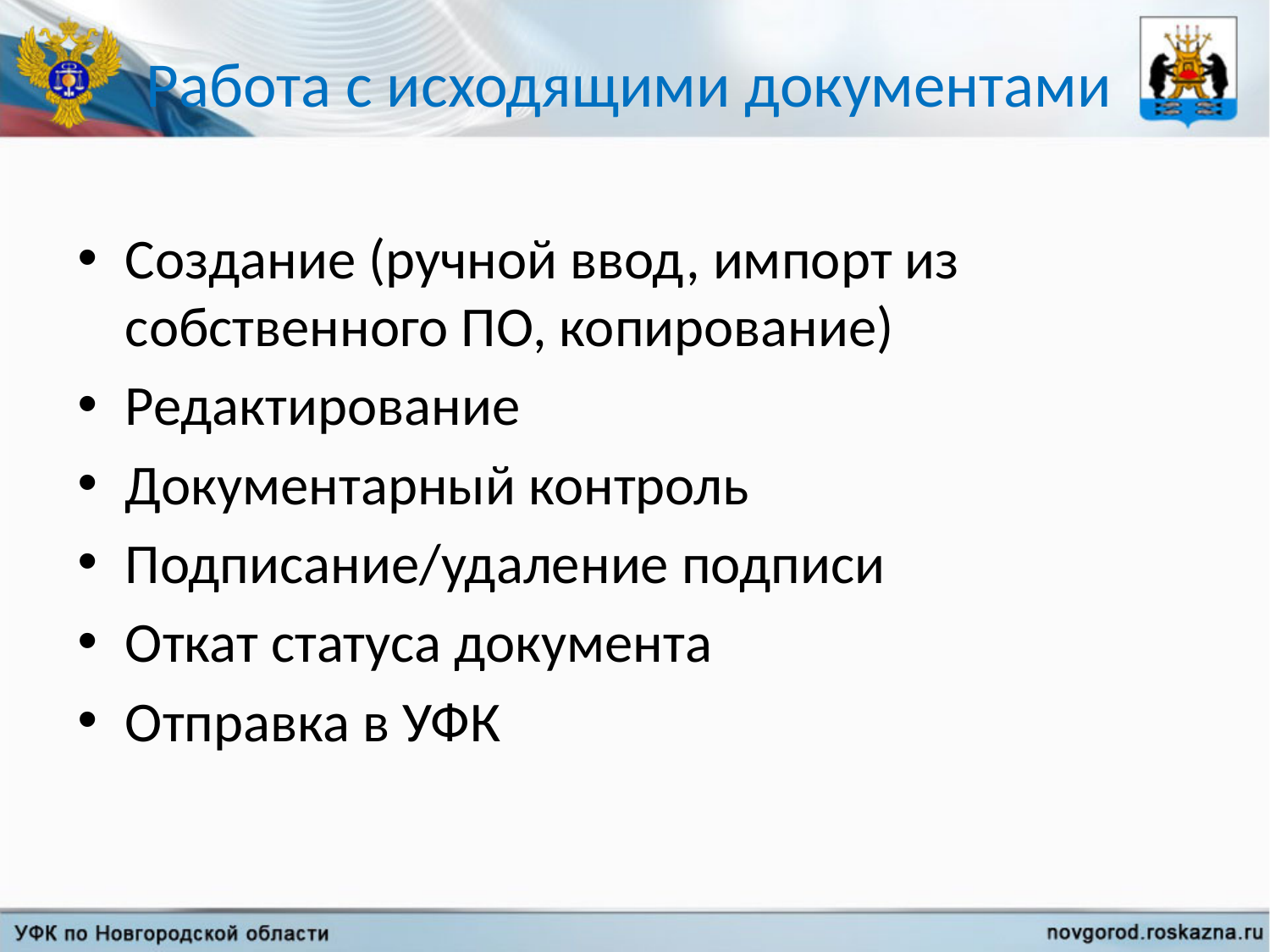

# Работа с исходящими документами
Создание (ручной ввод, импорт из собственного ПО, копирование)
Редактирование
Документарный контроль
Подписание/удаление подписи
Откат статуса документа
Отправка в УФК